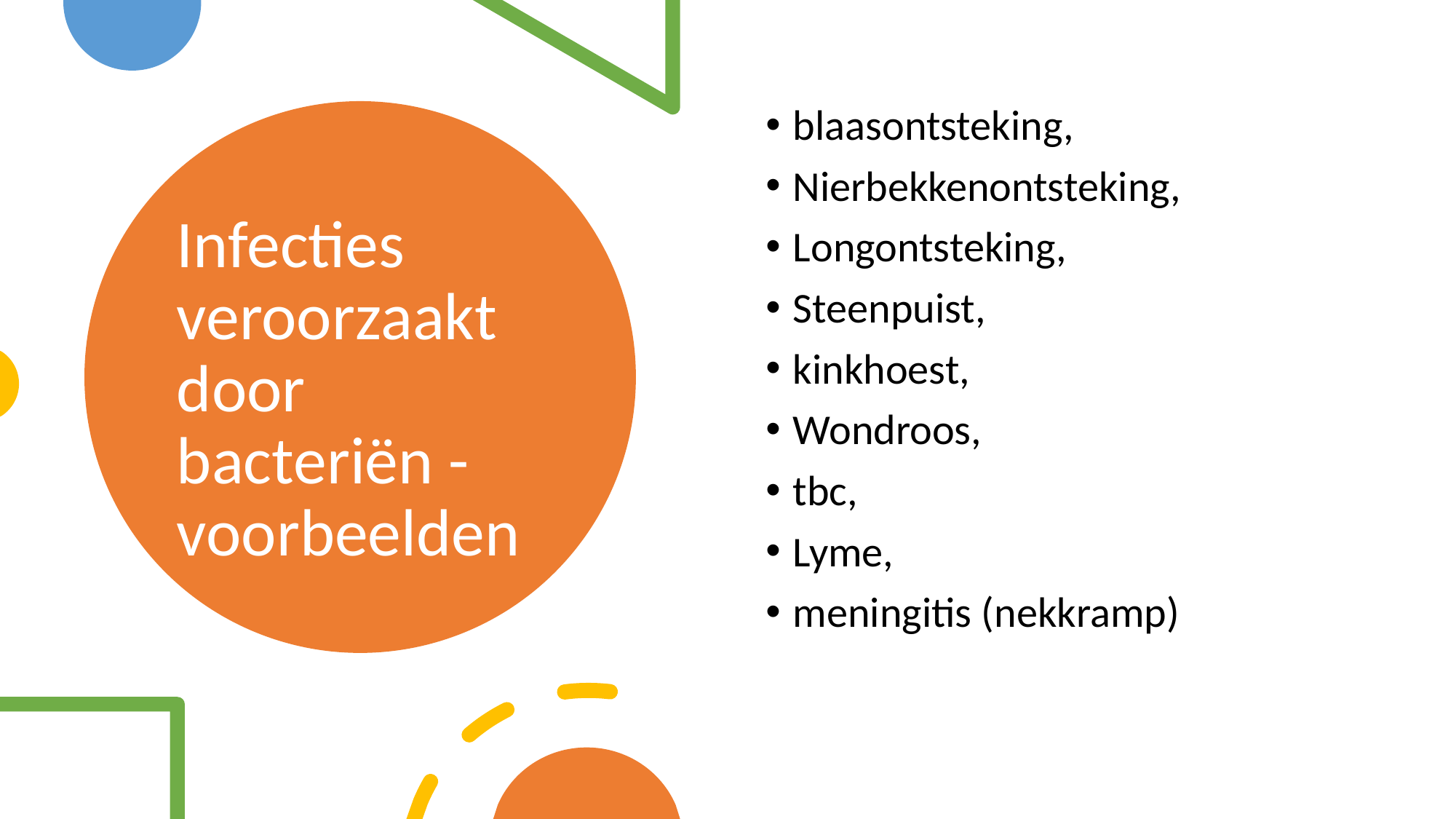

blaasontsteking,
Nierbekkenontsteking,
Longontsteking,
Steenpuist,
kinkhoest,
Wondroos,
tbc,
Lyme,
meningitis (nekkramp)

# Infecties veroorzaakt door bacteriën - voorbeelden